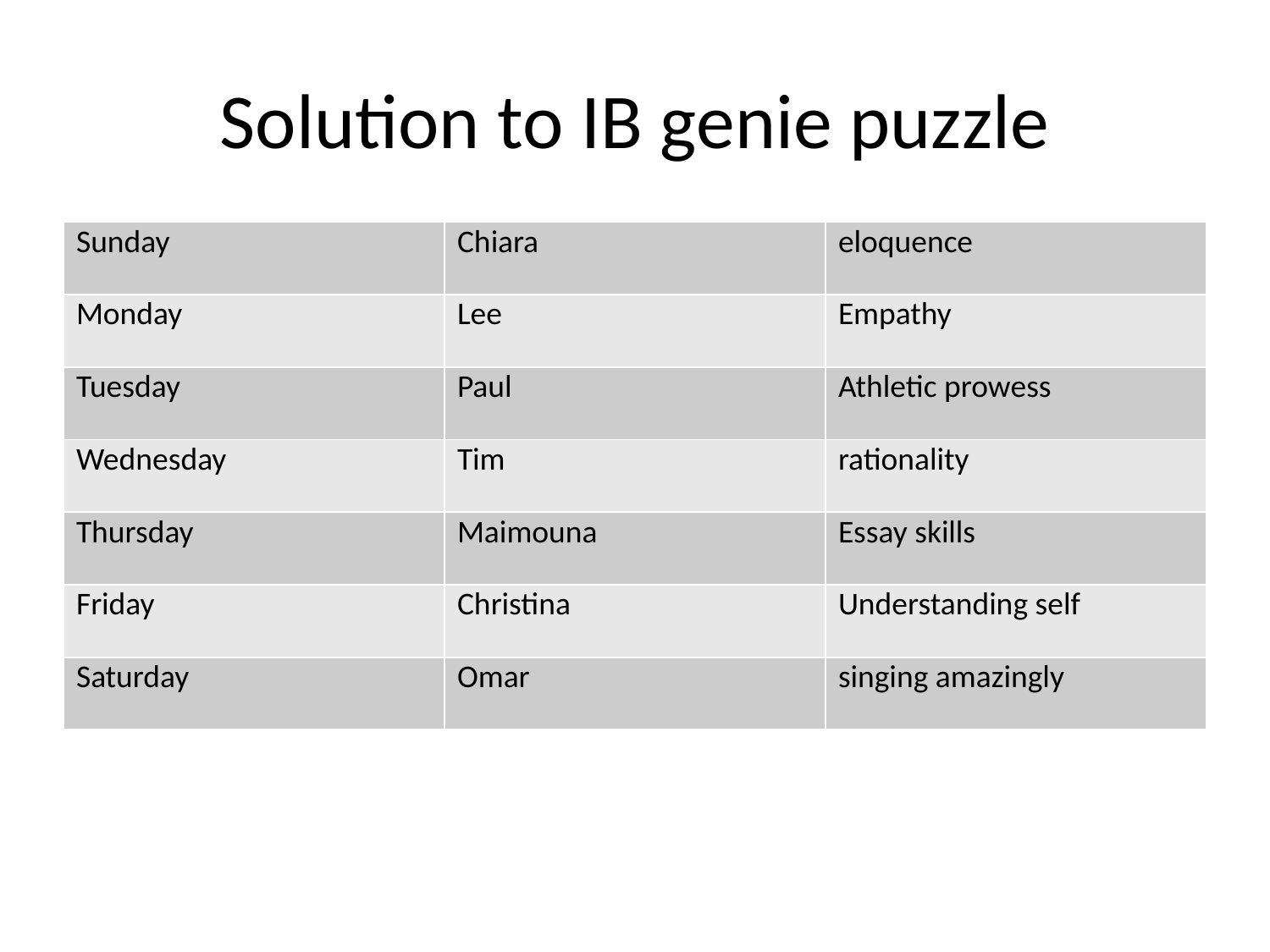

# Solution to IB genie puzzle
| Sunday | Chiara | eloquence |
| --- | --- | --- |
| Monday | Lee | Empathy |
| Tuesday | Paul | Athletic prowess |
| Wednesday | Tim | rationality |
| Thursday | Maimouna | Essay skills |
| Friday | Christina | Understanding self |
| Saturday | Omar | singing amazingly |